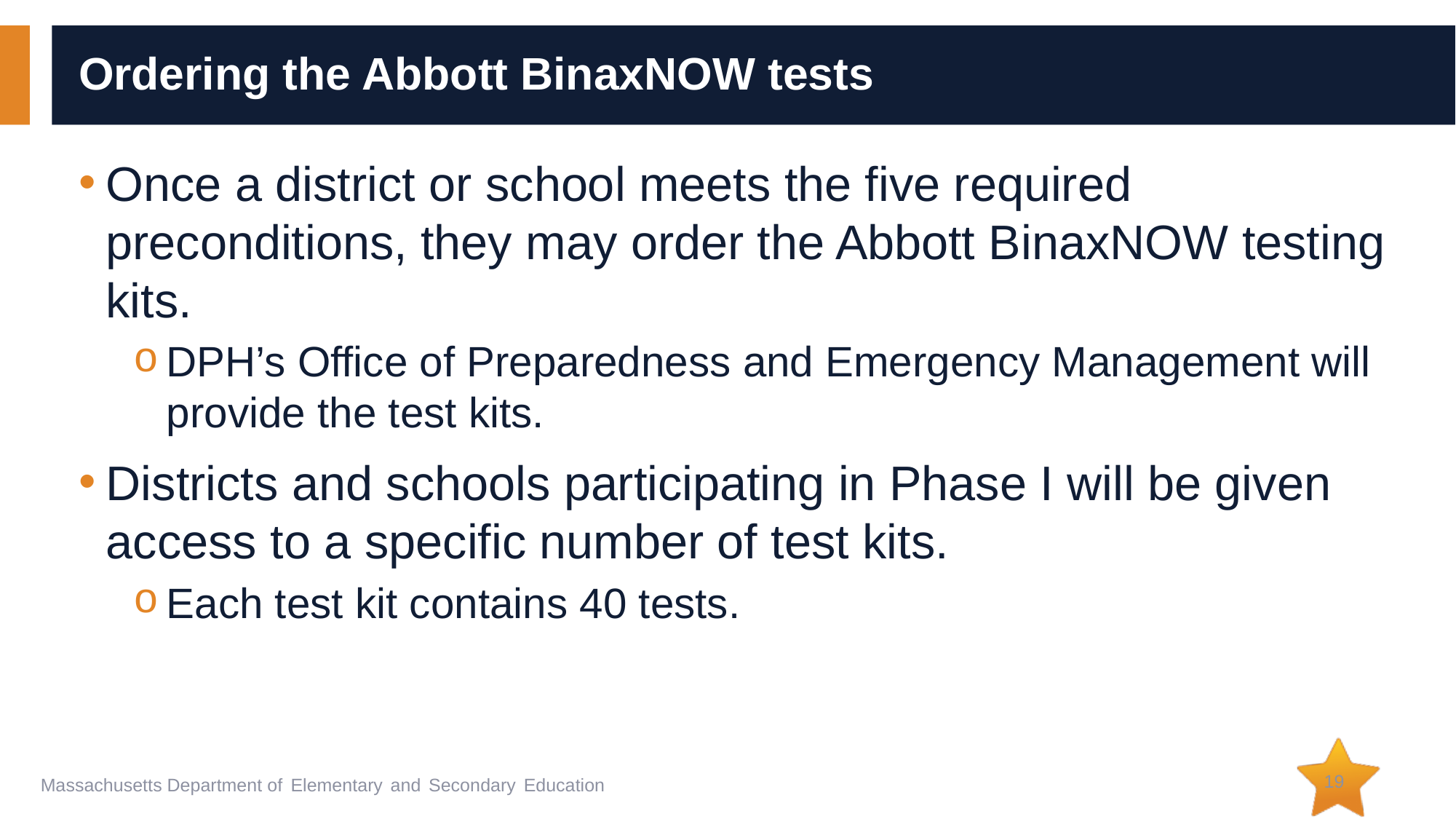

# Ordering the Abbott BinaxNOW tests
Once a district or school meets the five required preconditions, they may order the Abbott BinaxNOW testing kits.
DPH’s Office of Preparedness and Emergency Management will provide the test kits.
Districts and schools participating in Phase I will be given access to a specific number of test kits.
Each test kit contains 40 tests.
19